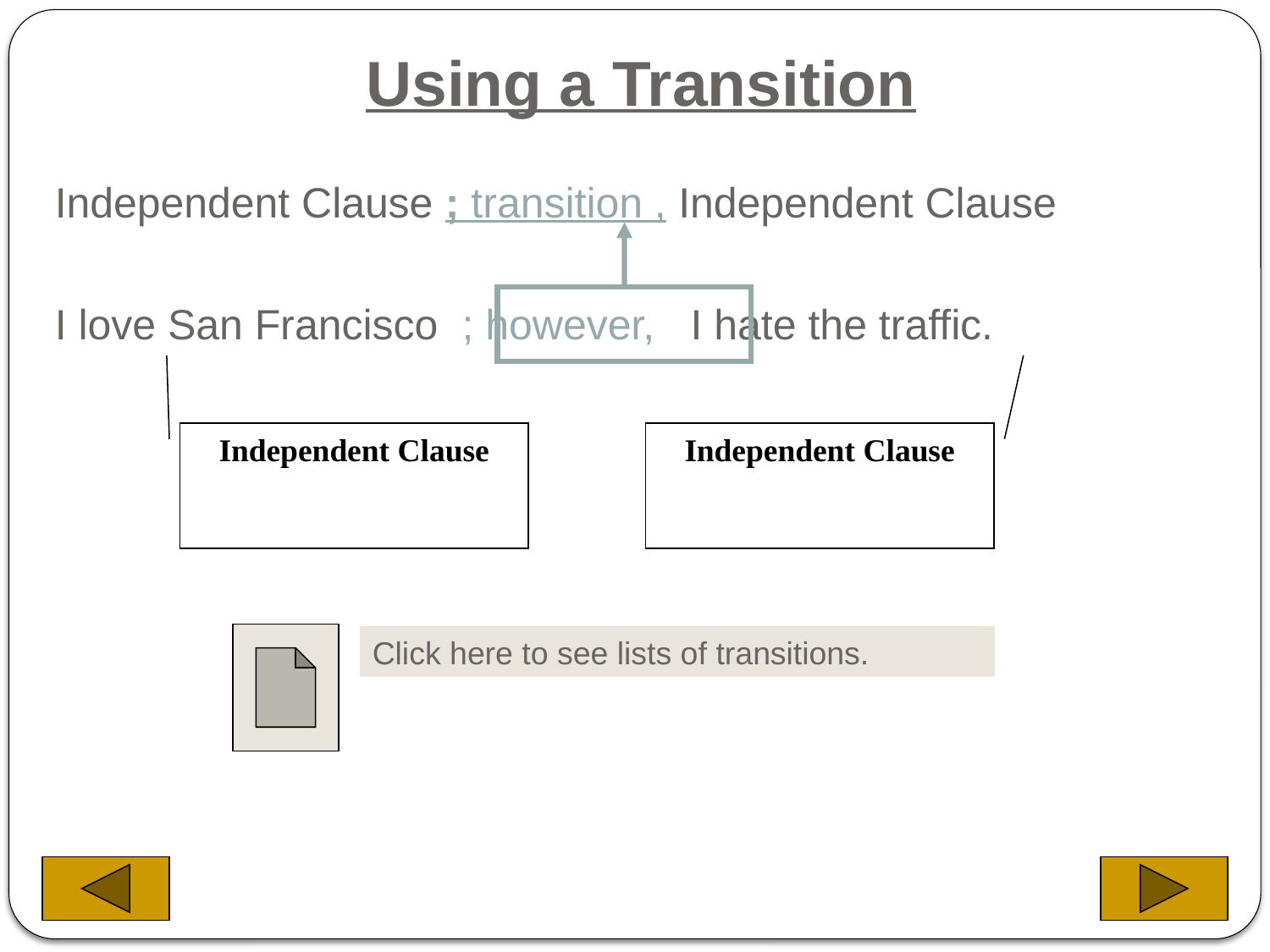

# Using a Transition
Independent Clause ; transition , Independent Clause

I love San Francisco  ; however,   I hate the traffic.

Independent Clause
Independent Clause

Click here to see lists of transitions.